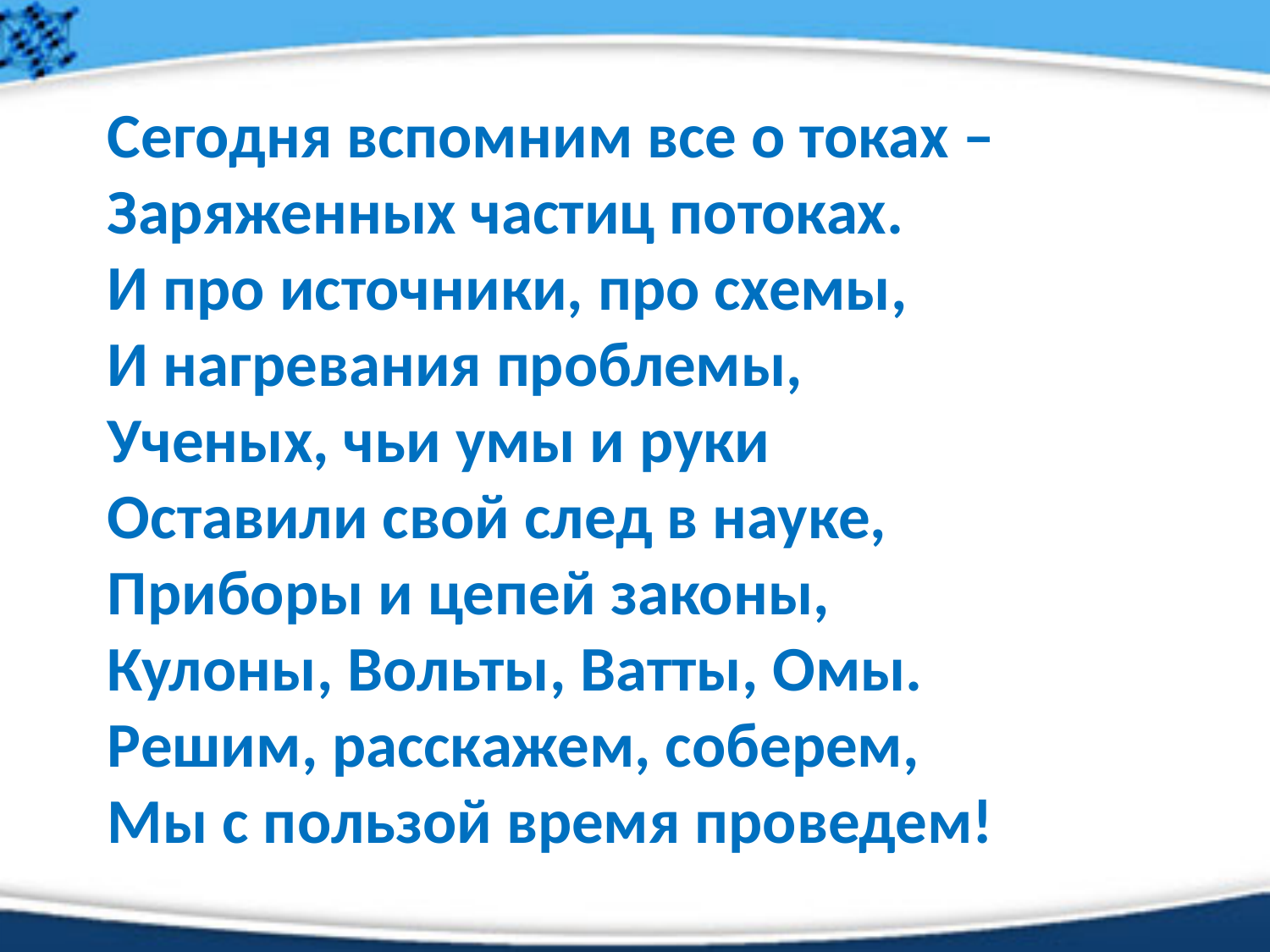

Сегодня вспомним все о токах –
Заряженных частиц потоках.
И про источники, про схемы,
И нагревания проблемы,
Ученых, чьи умы и руки
Оставили свой след в науке,
Приборы и цепей законы,
Кулоны, Вольты, Ватты, Омы.
Решим, расскажем, соберем,
Мы с пользой время проведем!